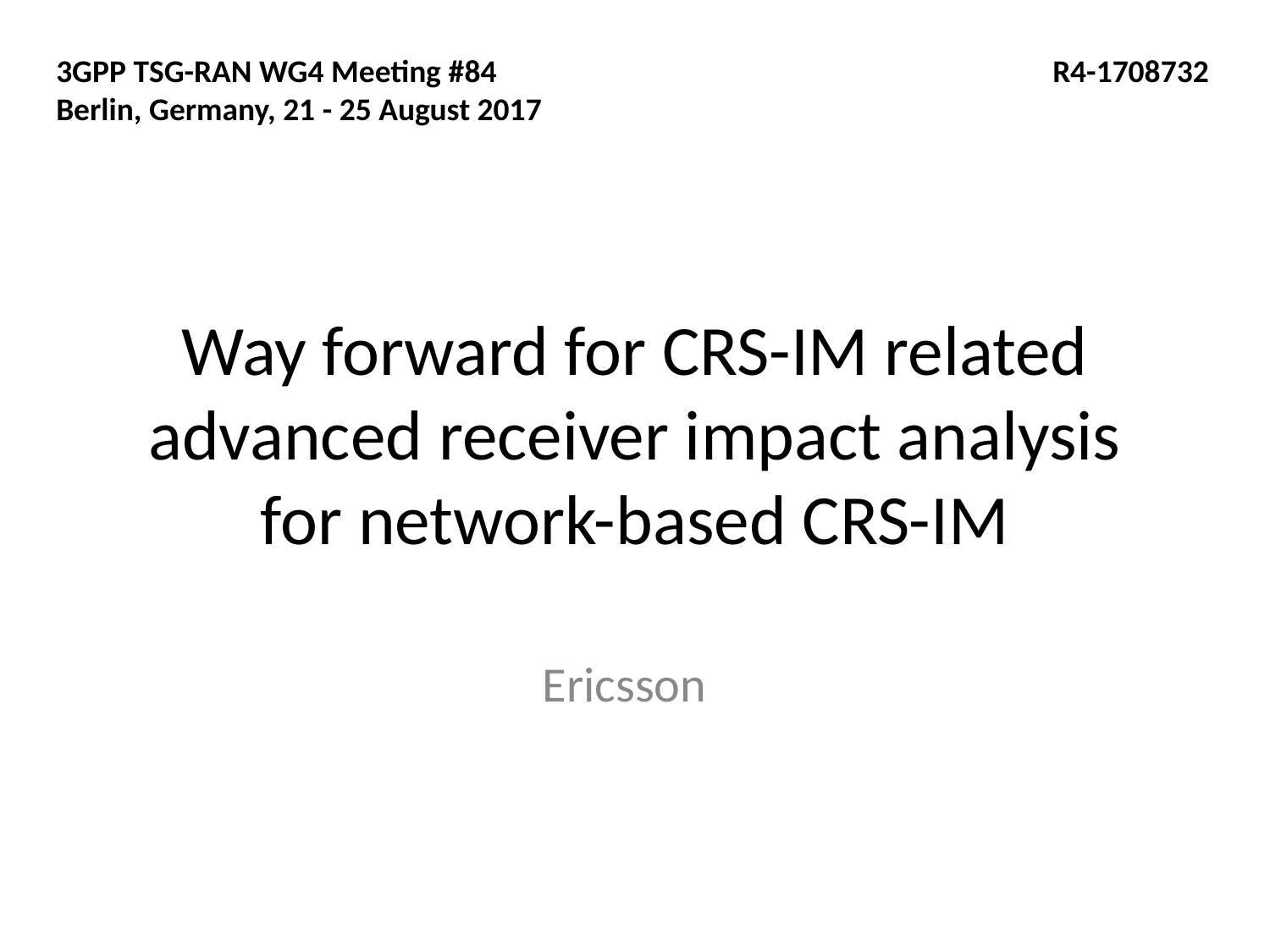

3GPP TSG-RAN WG4 Meeting #84
Berlin, Germany, 21 - 25 August 2017
R4-1708732
# Way forward for CRS-IM related advanced receiver impact analysis for network-based CRS-IM
Ericsson